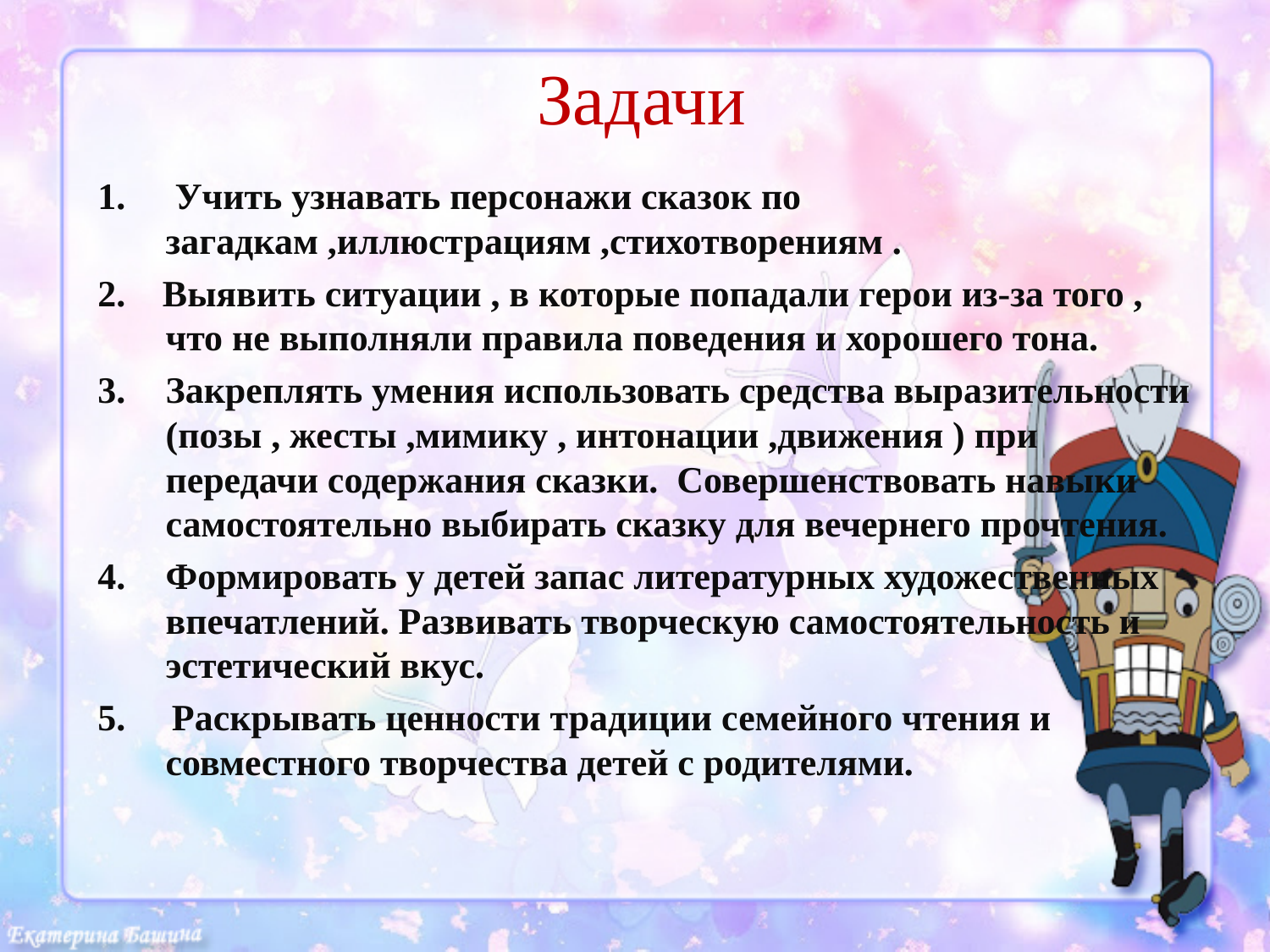

# Задачи
1.	 Учить узнавать персонажи сказок по загадкам ,иллюстрациям ,стихотворениям .
2.    Выявить ситуации , в которые попадали герои из-за того , что не выполняли правила поведения и хорошего тона.
Закреплять умения использовать средства выразительности (позы , жесты ,мимику , интонации ,движения ) при передачи содержания сказки.  Совершенствовать навыки самостоятельно выбирать сказку для вечернего прочтения.
Формировать у детей запас литературных художественных впечатлений. Развивать творческую самостоятельность и эстетический вкус.
5.     Раскрывать ценности традиции семейного чтения и совместного творчества детей с родителями.